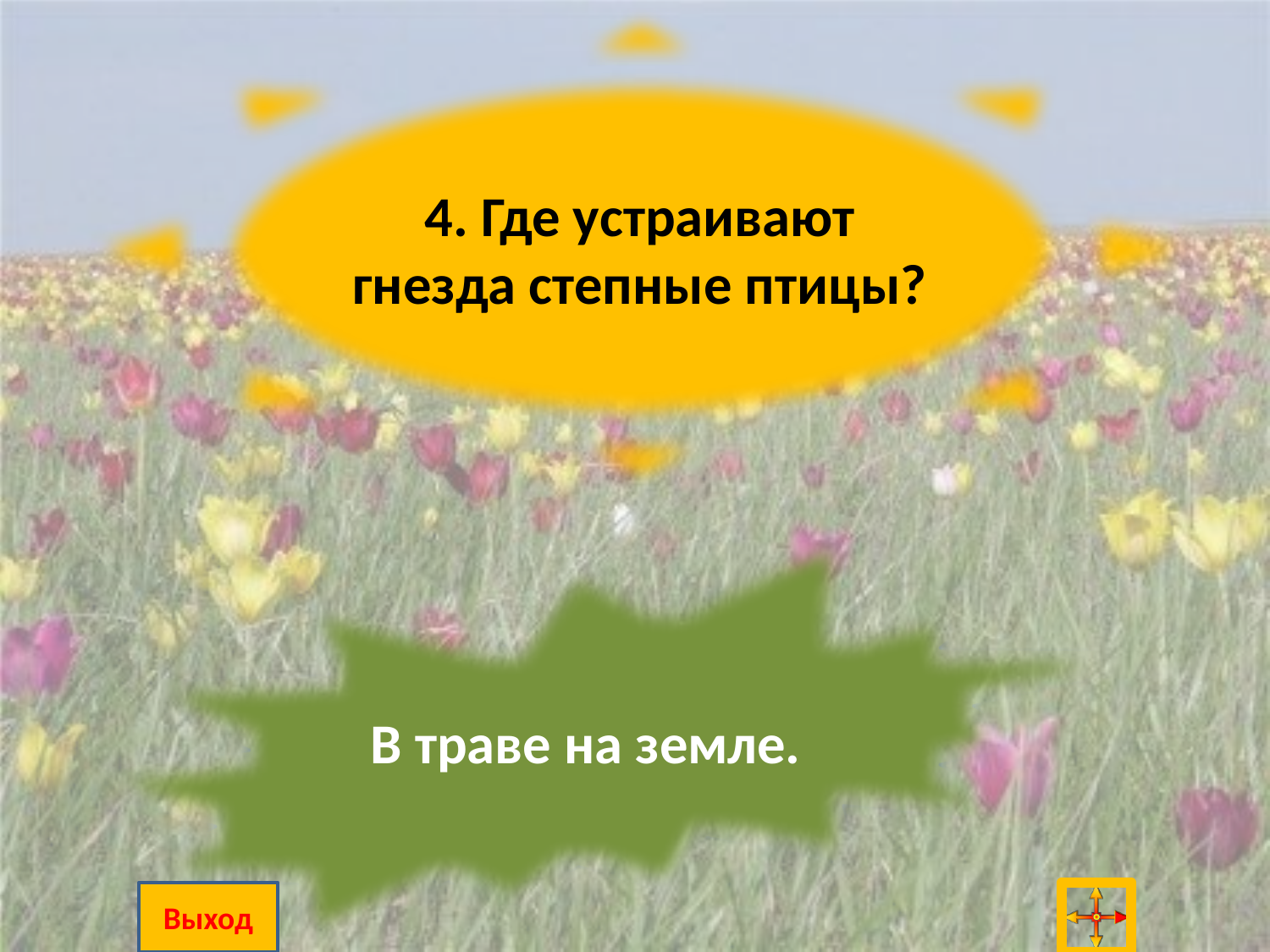

4. Где устраивают гнезда степные птицы?
В траве на земле.
Выход